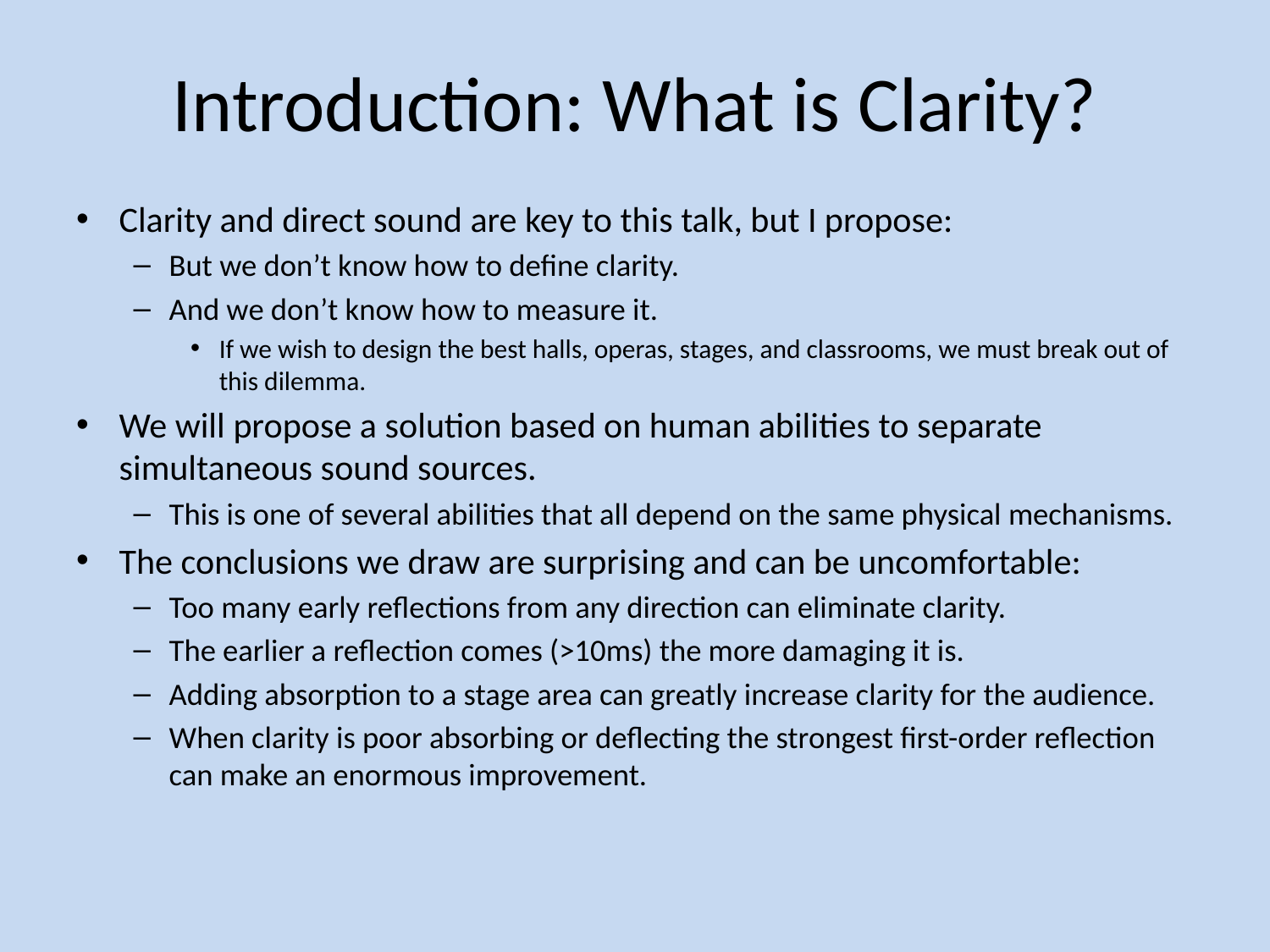

# Introduction: What is Clarity?
Clarity and direct sound are key to this talk, but I propose:
But we don’t know how to define clarity.
And we don’t know how to measure it.
If we wish to design the best halls, operas, stages, and classrooms, we must break out of this dilemma.
We will propose a solution based on human abilities to separate simultaneous sound sources.
This is one of several abilities that all depend on the same physical mechanisms.
The conclusions we draw are surprising and can be uncomfortable:
Too many early reflections from any direction can eliminate clarity.
The earlier a reflection comes (>10ms) the more damaging it is.
Adding absorption to a stage area can greatly increase clarity for the audience.
When clarity is poor absorbing or deflecting the strongest first-order reflection can make an enormous improvement.